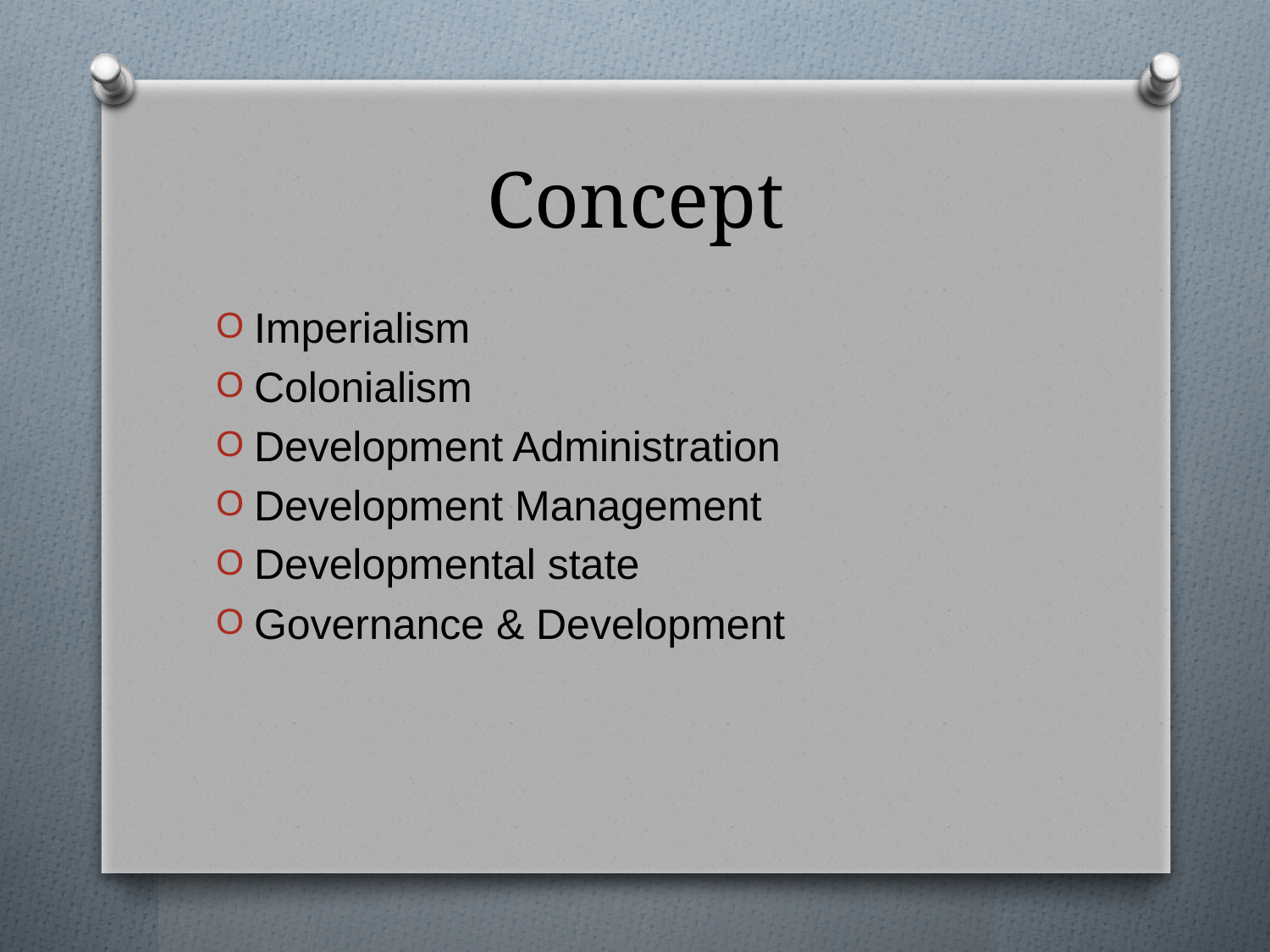

# Concept
Imperialism
Colonialism
Development Administration
Development Management
Developmental state
Governance & Development